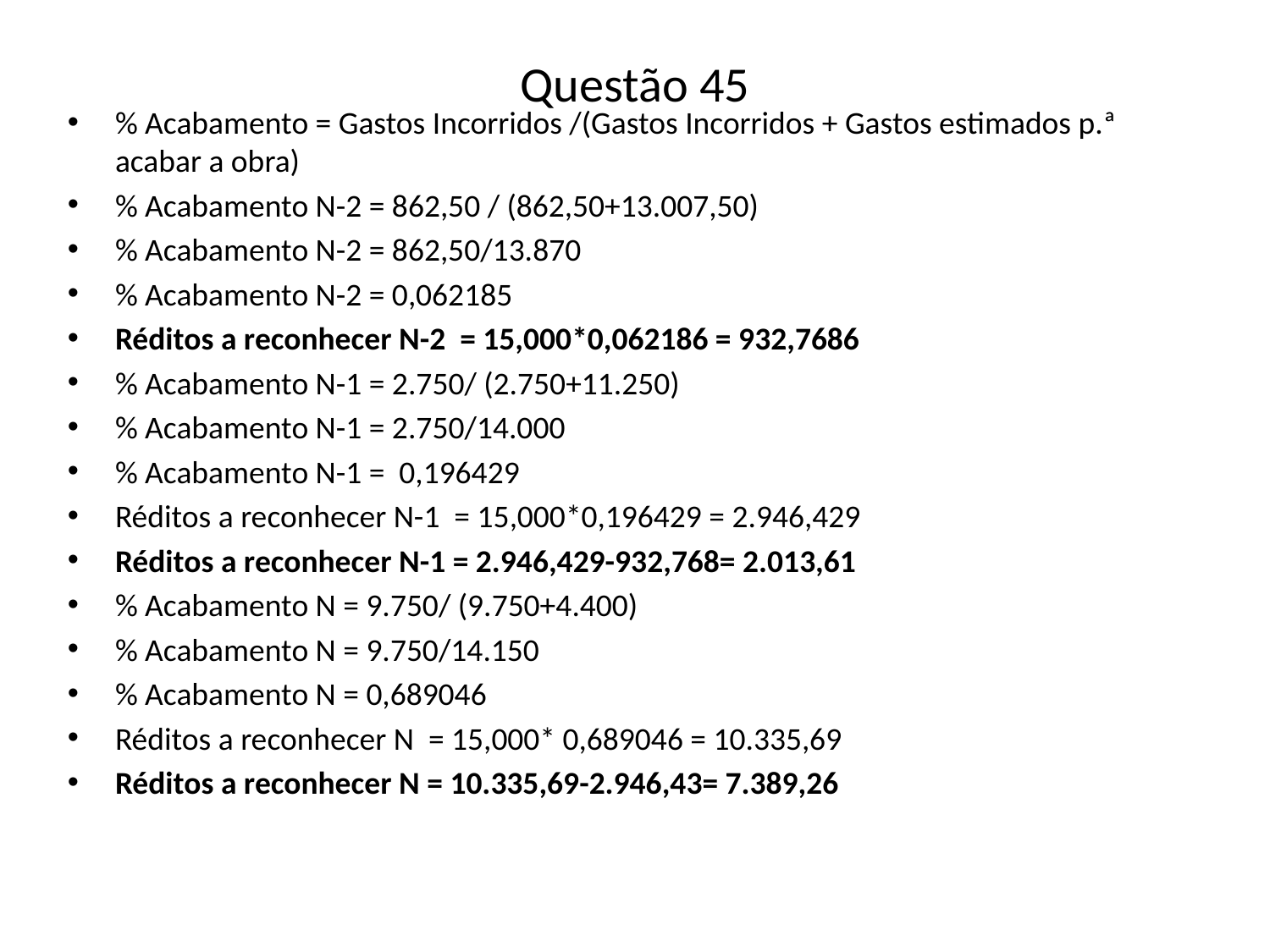

# Questão 45
% Acabamento = Gastos Incorridos /(Gastos Incorridos + Gastos estimados p.ª acabar a obra)
% Acabamento N-2 = 862,50 / (862,50+13.007,50)
% Acabamento N-2 = 862,50/13.870
% Acabamento N-2 = 0,062185
Réditos a reconhecer N-2  = 15,000*0,062186 = 932,7686
% Acabamento N-1 = 2.750/ (2.750+11.250)
% Acabamento N-1 = 2.750/14.000
% Acabamento N-1 =  0,196429
Réditos a reconhecer N-1  = 15,000*0,196429 = 2.946,429
Réditos a reconhecer N-1 = 2.946,429-932,768= 2.013,61
% Acabamento N = 9.750/ (9.750+4.400)
% Acabamento N = 9.750/14.150
% Acabamento N = 0,689046
Réditos a reconhecer N  = 15,000* 0,689046 = 10.335,69
Réditos a reconhecer N = 10.335,69-2.946,43= 7.389,26